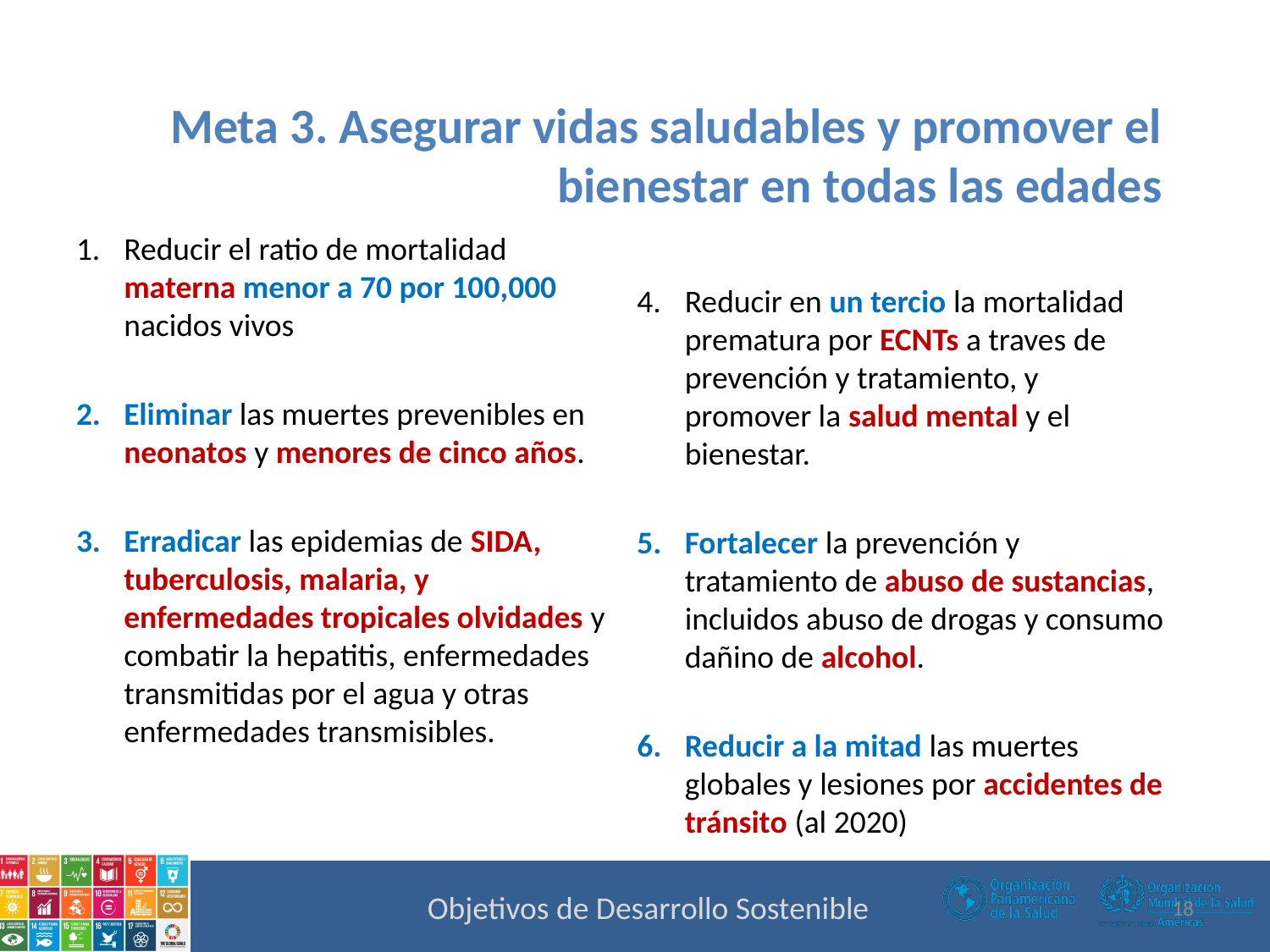

# Meta 3. Asegurar vidas saludables y promover el bienestar en todas las edades
Reducir el ratio de mortalidad materna menor a 70 por 100,000 nacidos vivos

Eliminar las muertes prevenibles en neonatos y menores de cinco años.

Erradicar las epidemias de SIDA, tuberculosis, malaria, y enfermedades tropicales olvidades y combatir la hepatitis, enfermedades transmitidas por el agua y otras enfermedades transmisibles.
Reducir en un tercio la mortalidad prematura por ECNTs a traves de prevención y tratamiento, y promover la salud mental y el bienestar.

Fortalecer la prevención y tratamiento de abuso de sustancias, incluidos abuso de drogas y consumo dañino de alcohol.

Reducir a la mitad las muertes globales y lesiones por accidentes de tránsito (al 2020)

18